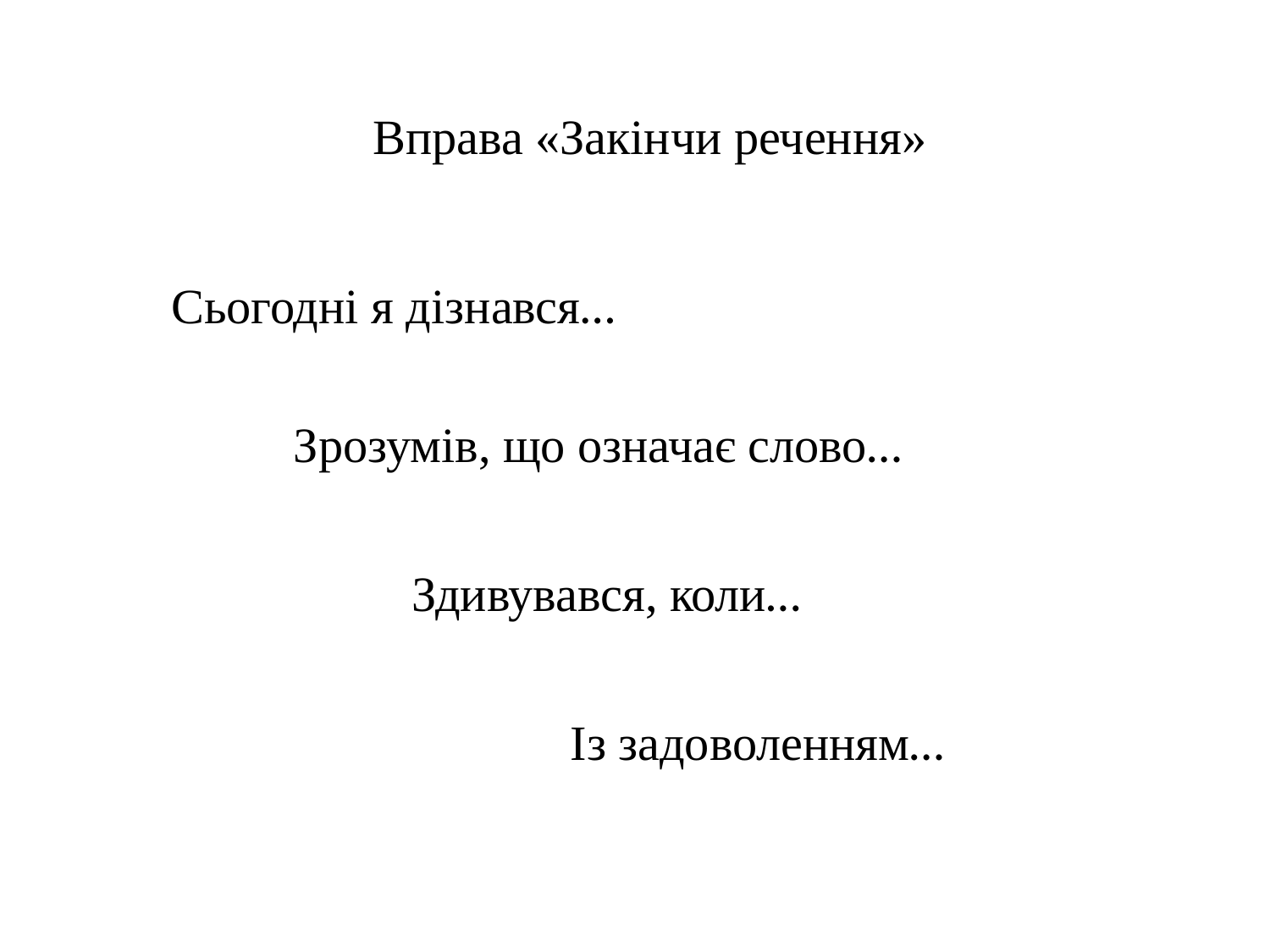

Вправа «Закінчи речення»
Сьогодні я дізнався…
Зрозумів, що означає слово…
Здивувався, коли…
Із задоволенням…